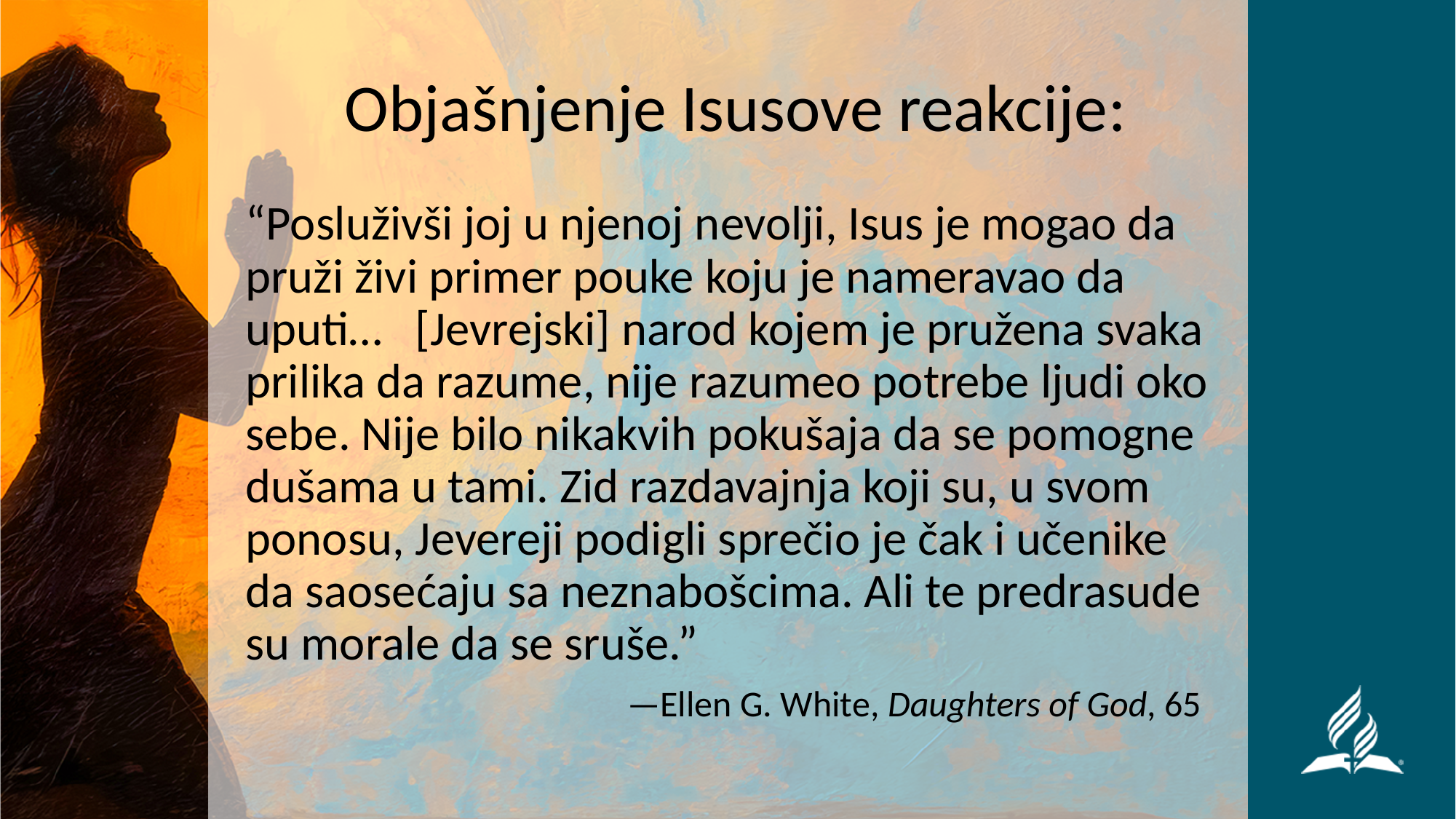

# Objašnjenje Isusove reakcije:
“Posluživši joj u njenoj nevolji, Isus je mogao da pruži živi primer pouke koju je nameravao da uputi…   [Jevrejski] narod kojem je pružena svaka prilika da razume, nije razumeo potrebe ljudi oko sebe. Nije bilo nikakvih pokušaja da se pomogne dušama u tami. Zid razdavajnja koji su, u svom ponosu, Jevereji podigli sprečio je čak i učenike da saosećaju sa neznabošcima. Ali te predrasude su morale da se sruše.”
—Ellen G. White, Daughters of God, 65